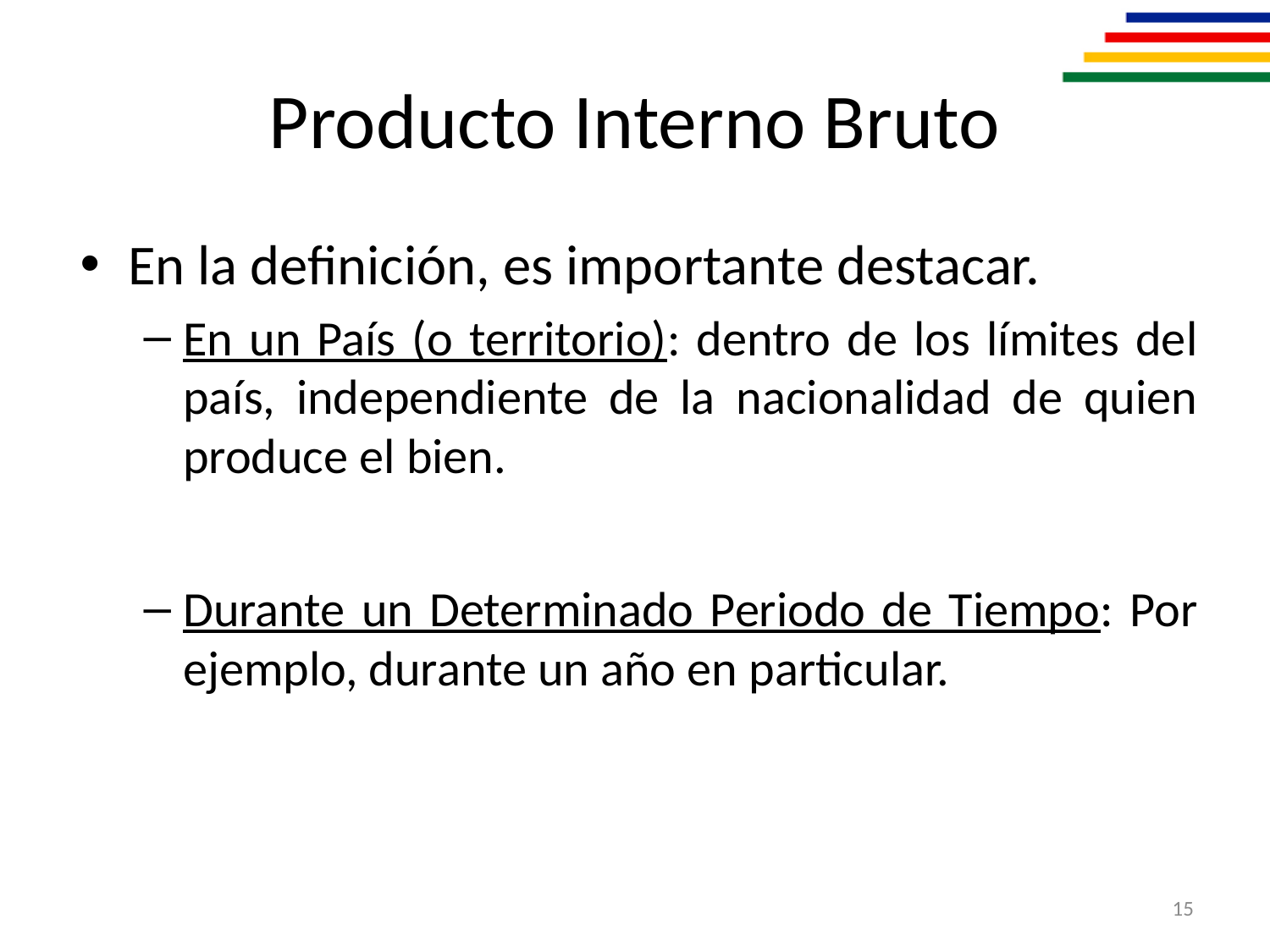

# Producto Interno Bruto
En la definición, es importante destacar.
En un País (o territorio): dentro de los límites del país, independiente de la nacionalidad de quien produce el bien.

Durante un Determinado Periodo de Tiempo: Por ejemplo, durante un año en particular.
15